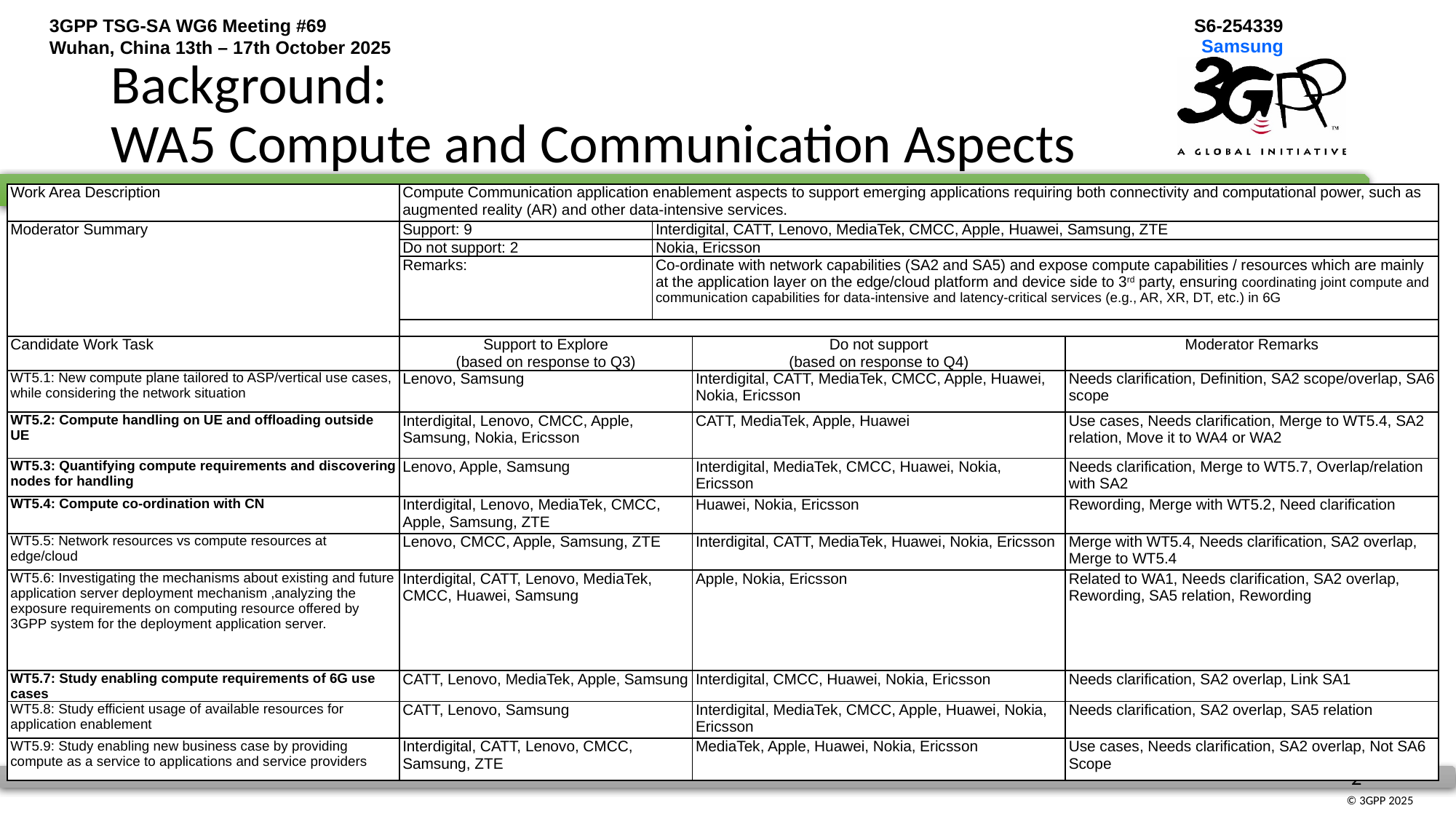

# Background: WA5 Compute and Communication Aspects
| Work Area Description | Compute Communication application enablement aspects to support emerging applications requiring both connectivity and computational power, such as augmented reality (AR) and other data-intensive services. |  |  |  |
| --- | --- | --- | --- | --- |
| Moderator Summary | Support: 9 | Interdigital, CATT, Lenovo, MediaTek, CMCC, Apple, Huawei, Samsung, ZTE |  |  |
|  | Do not support: 2 | Nokia, Ericsson |  |  |
|  | Remarks: | Co-ordinate with network capabilities (SA2 and SA5) and expose compute capabilities / resources which are mainly at the application layer on the edge/cloud platform and device side to 3rd party, ensuring coordinating joint compute and communication capabilities for data-intensive and latency-critical services (e.g., AR, XR, DT, etc.) in 6G |  |  |
|  |  |  |  |  |
| Candidate Work Task | Support to Explore (based on response to Q3) |  | Do not support (based on response to Q4) | Moderator Remarks |
| WT5.1: New compute plane tailored to ASP/vertical use cases, while considering the network situation | Lenovo, Samsung |  | Interdigital, CATT, MediaTek, CMCC, Apple, Huawei, Nokia, Ericsson | Needs clarification, Definition, SA2 scope/overlap, SA6 scope |
| WT5.2: Compute handling on UE and offloading outside UE | Interdigital, Lenovo, CMCC, Apple, Samsung, Nokia, Ericsson |  | CATT, MediaTek, Apple, Huawei | Use cases, Needs clarification, Merge to WT5.4, SA2 relation, Move it to WA4 or WA2 |
| WT5.3: Quantifying compute requirements and discovering nodes for handling | Lenovo, Apple, Samsung |  | Interdigital, MediaTek, CMCC, Huawei, Nokia, Ericsson | Needs clarification, Merge to WT5.7, Overlap/relation with SA2 |
| WT5.4: Compute co-ordination with CN | Interdigital, Lenovo, MediaTek, CMCC, Apple, Samsung, ZTE |  | Huawei, Nokia, Ericsson | Rewording, Merge with WT5.2, Need clarification |
| WT5.5: Network resources vs compute resources at edge/cloud | Lenovo, CMCC, Apple, Samsung, ZTE |  | Interdigital, CATT, MediaTek, Huawei, Nokia, Ericsson | Merge with WT5.4, Needs clarification, SA2 overlap, Merge to WT5.4 |
| WT5.6: Investigating the mechanisms about existing and future application server deployment mechanism ,analyzing the exposure requirements on computing resource offered by 3GPP system for the deployment application server. | Interdigital, CATT, Lenovo, MediaTek, CMCC, Huawei, Samsung |  | Apple, Nokia, Ericsson | Related to WA1, Needs clarification, SA2 overlap, Rewording, SA5 relation, Rewording |
| WT5.7: Study enabling compute requirements of 6G use cases | CATT, Lenovo, MediaTek, Apple, Samsung |  | Interdigital, CMCC, Huawei, Nokia, Ericsson | Needs clarification, SA2 overlap, Link SA1 |
| WT5.8: Study efficient usage of available resources for application enablement | CATT, Lenovo, Samsung |  | Interdigital, MediaTek, CMCC, Apple, Huawei, Nokia, Ericsson | Needs clarification, SA2 overlap, SA5 relation |
| WT5.9: Study enabling new business case by providing compute as a service to applications and service providers | Interdigital, CATT, Lenovo, CMCC, Samsung, ZTE |  | MediaTek, Apple, Huawei, Nokia, Ericsson | Use cases, Needs clarification, SA2 overlap, Not SA6 Scope |